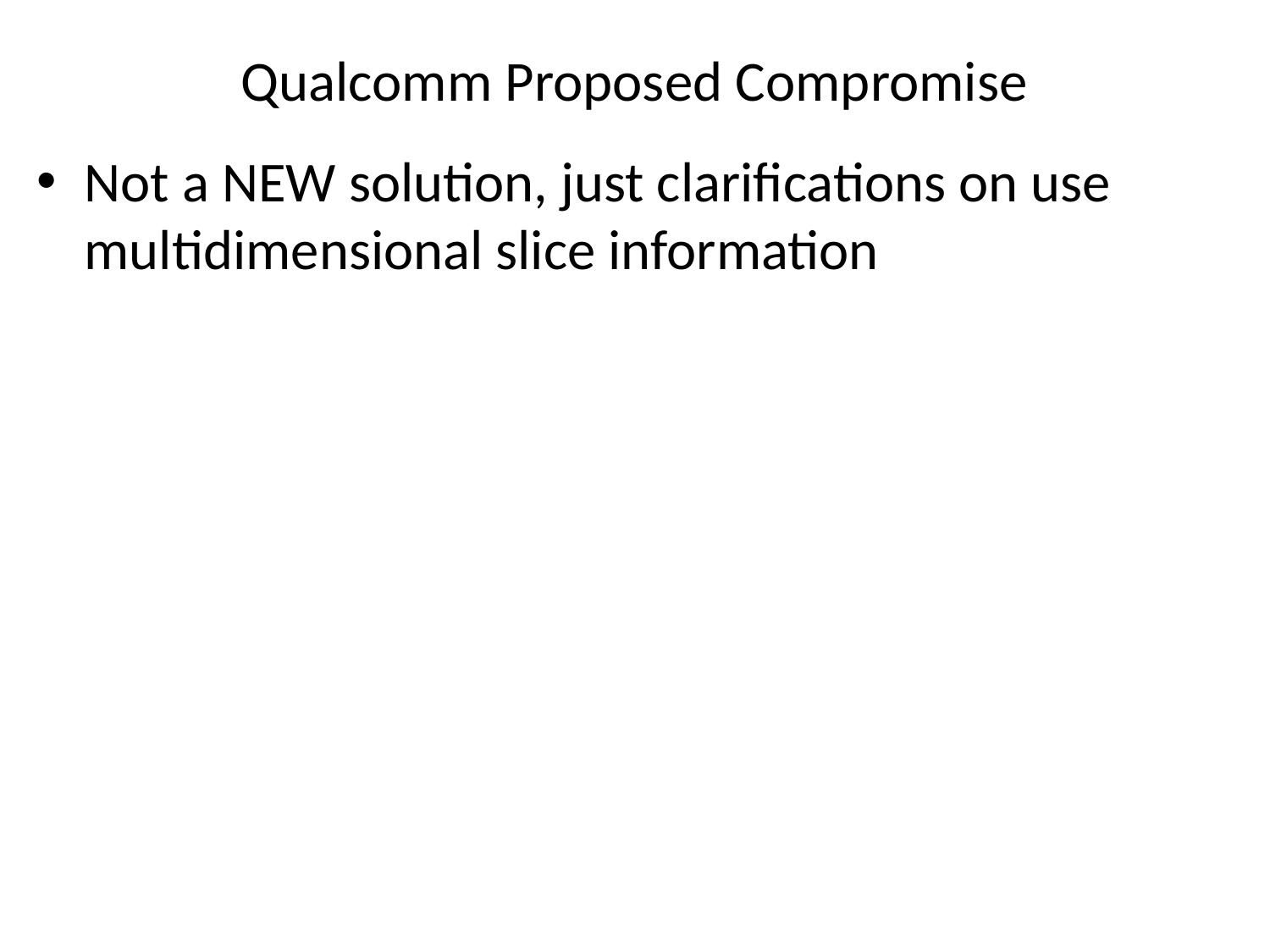

# Qualcomm Proposed Compromise
Not a NEW solution, just clarifications on use multidimensional slice information